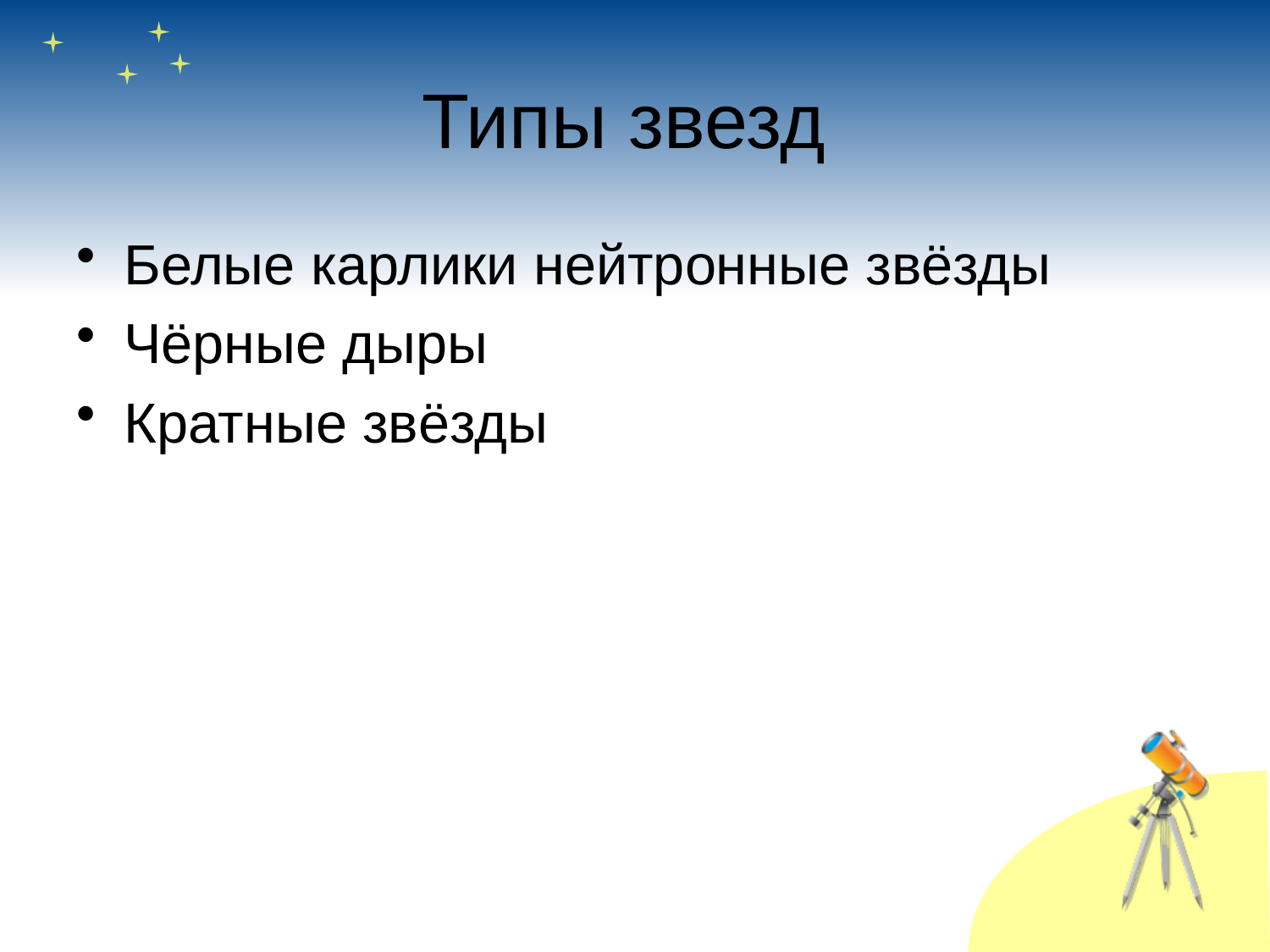

# Типы звезд
Белые карлики нейтронные звёзды
Чёрные дыры
Кратные звёзды